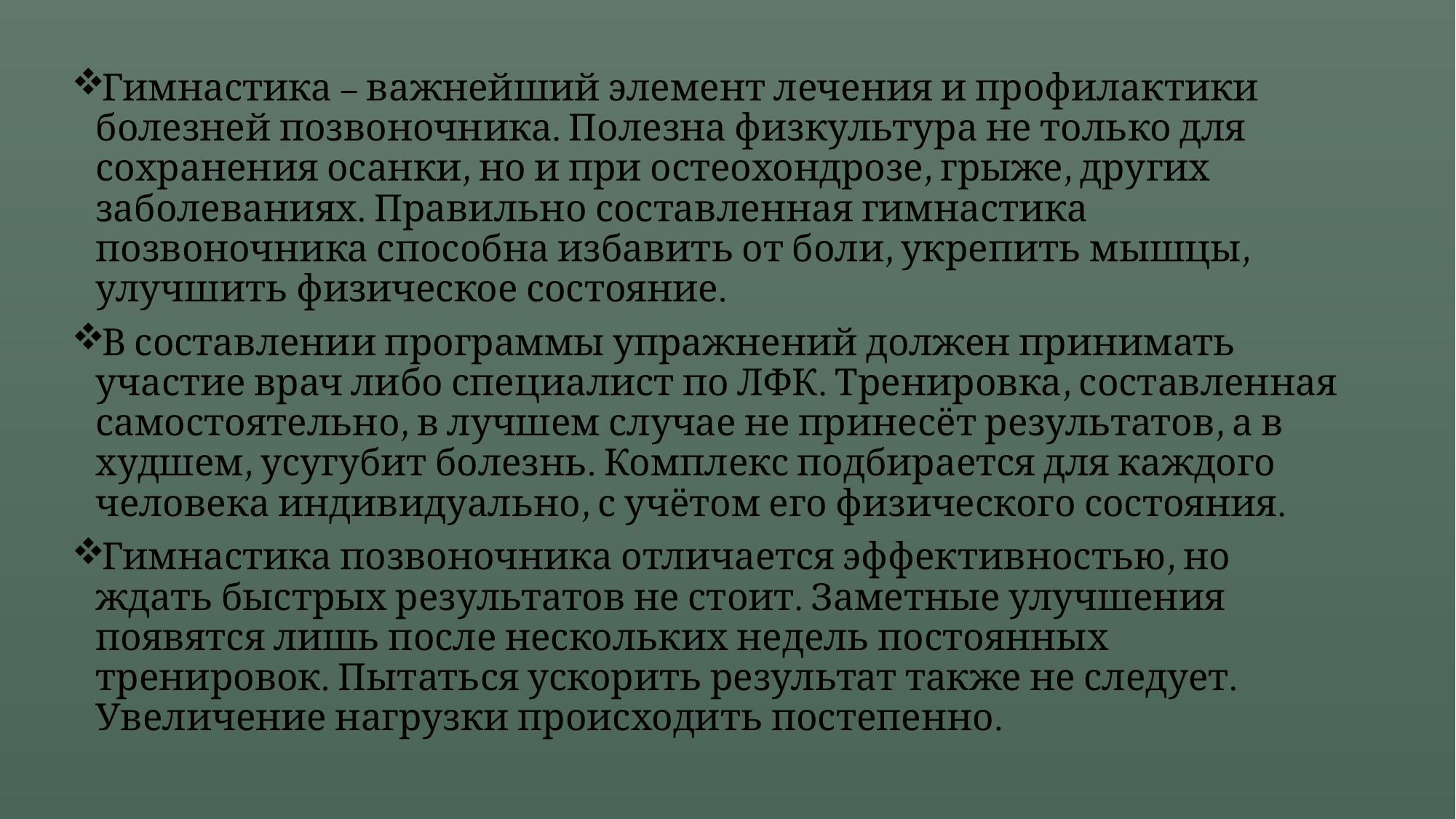

Гимнастика – важнейший элемент лечения и профилактики болезней позвоночника. Полезна физкультура не только для сохранения осанки, но и при остеохондрозе, грыже, других заболеваниях. Правильно составленная гимнастика позвоночника способна избавить от боли, укрепить мышцы, улучшить физическое состояние.
В составлении программы упражнений должен принимать участие врач либо специалист по ЛФК. Тренировка, составленная самостоятельно, в лучшем случае не принесёт результатов, а в худшем, усугубит болезнь. Комплекс подбирается для каждого человека индивидуально, с учётом его физического состояния.
Гимнастика позвоночника отличается эффективностью, но ждать быстрых результатов не стоит. Заметные улучшения появятся лишь после нескольких недель постоянных тренировок. Пытаться ускорить результат также не следует. Увеличение нагрузки происходить постепенно.